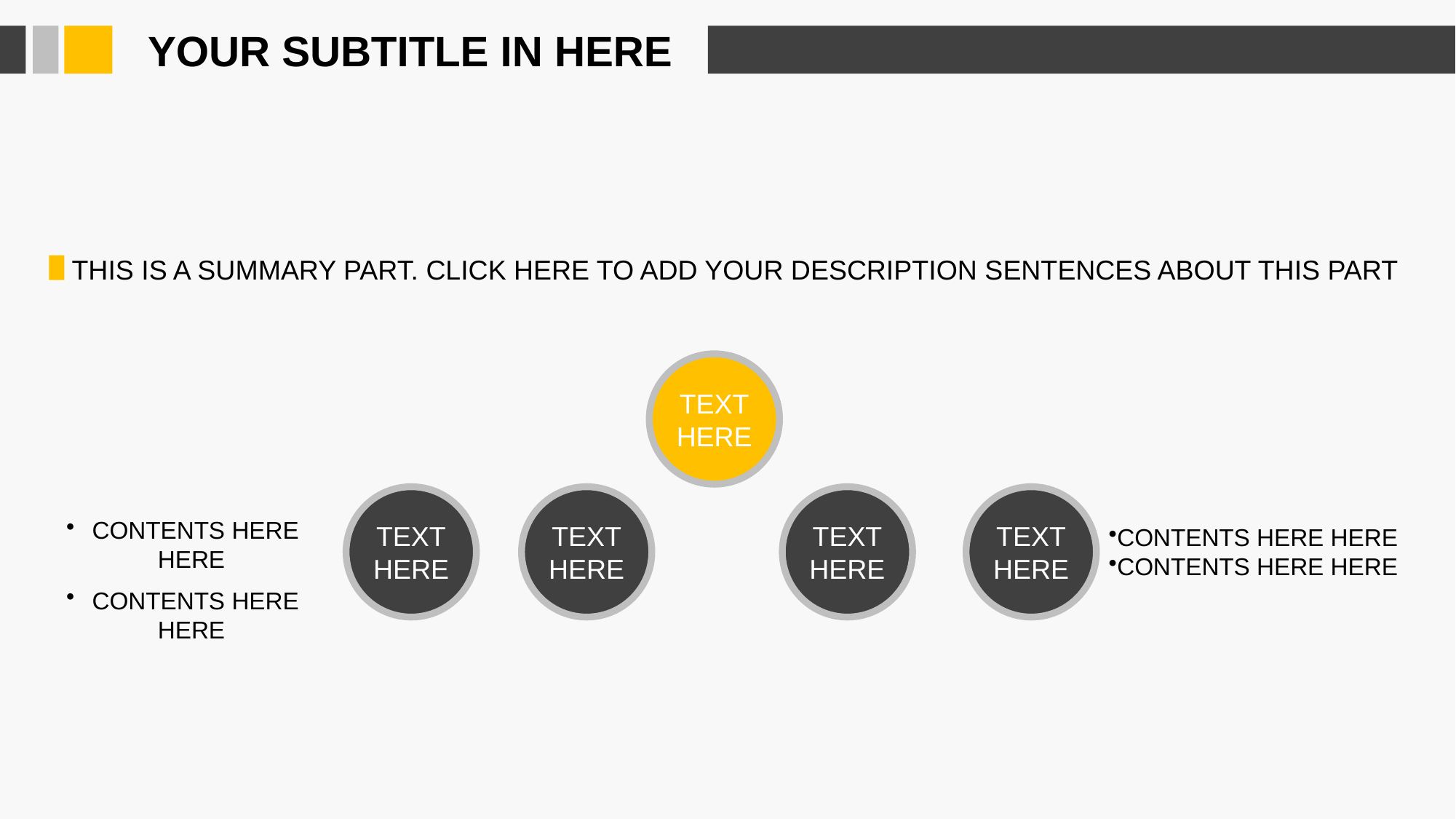

YOUR SUBTITLE IN HERE

THIS IS A SUMMARY PART. CLICK HERE TO ADD YOUR DESCRIPTION SENTENCES ABOUT THIS PART

TEXT
HERE
TEXT
HERE
TEXT
HERE
TEXT
HERE
TEXT
HERE
CONTENTS HERE HERE
CONTENTS HERE HERE
CONTENTS HERE HERE
CONTENTS HERE HERE